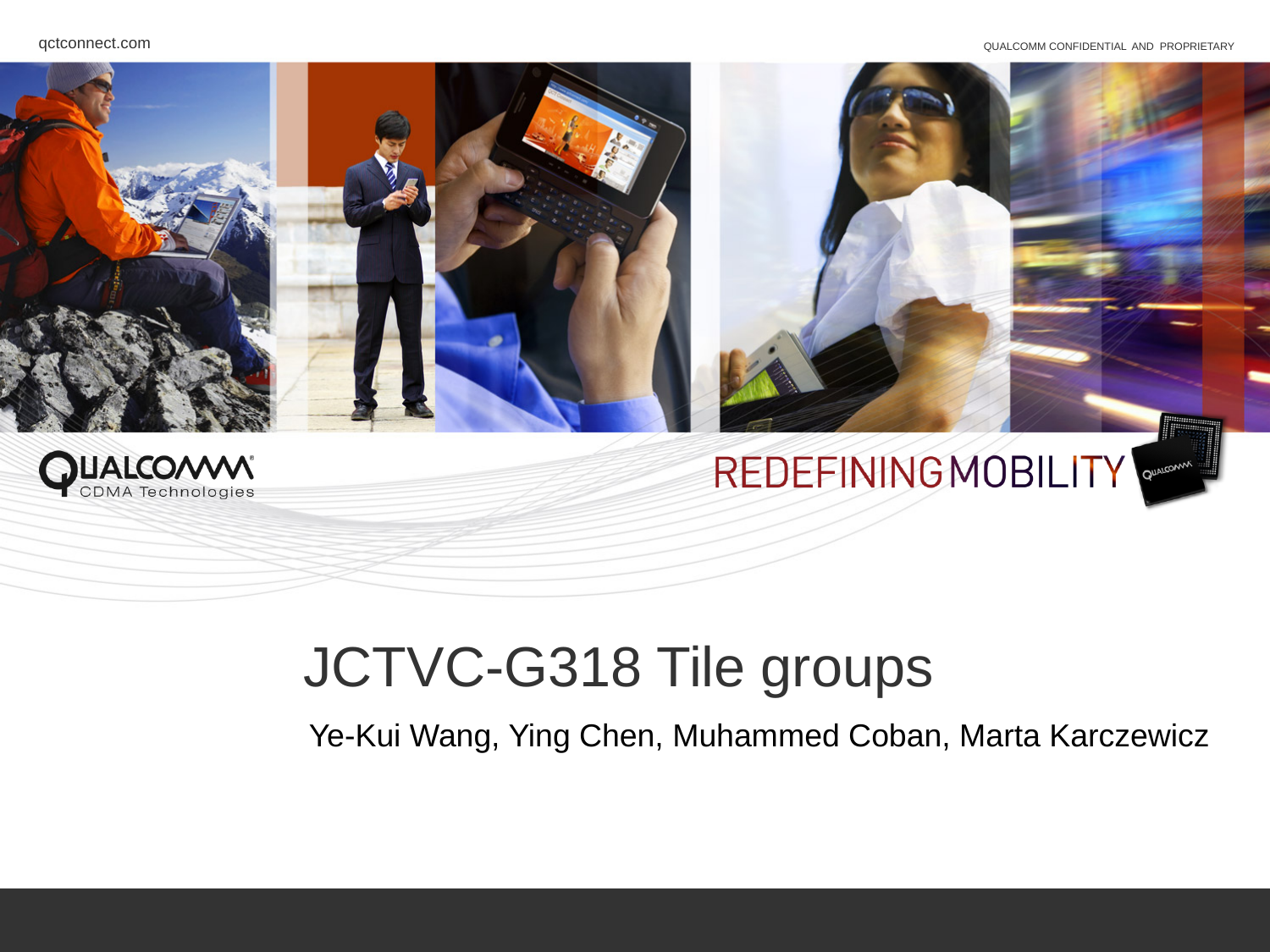

# JCTVC-G318 Tile groups
Ye-Kui Wang, Ying Chen, Muhammed Coban, Marta Karczewicz